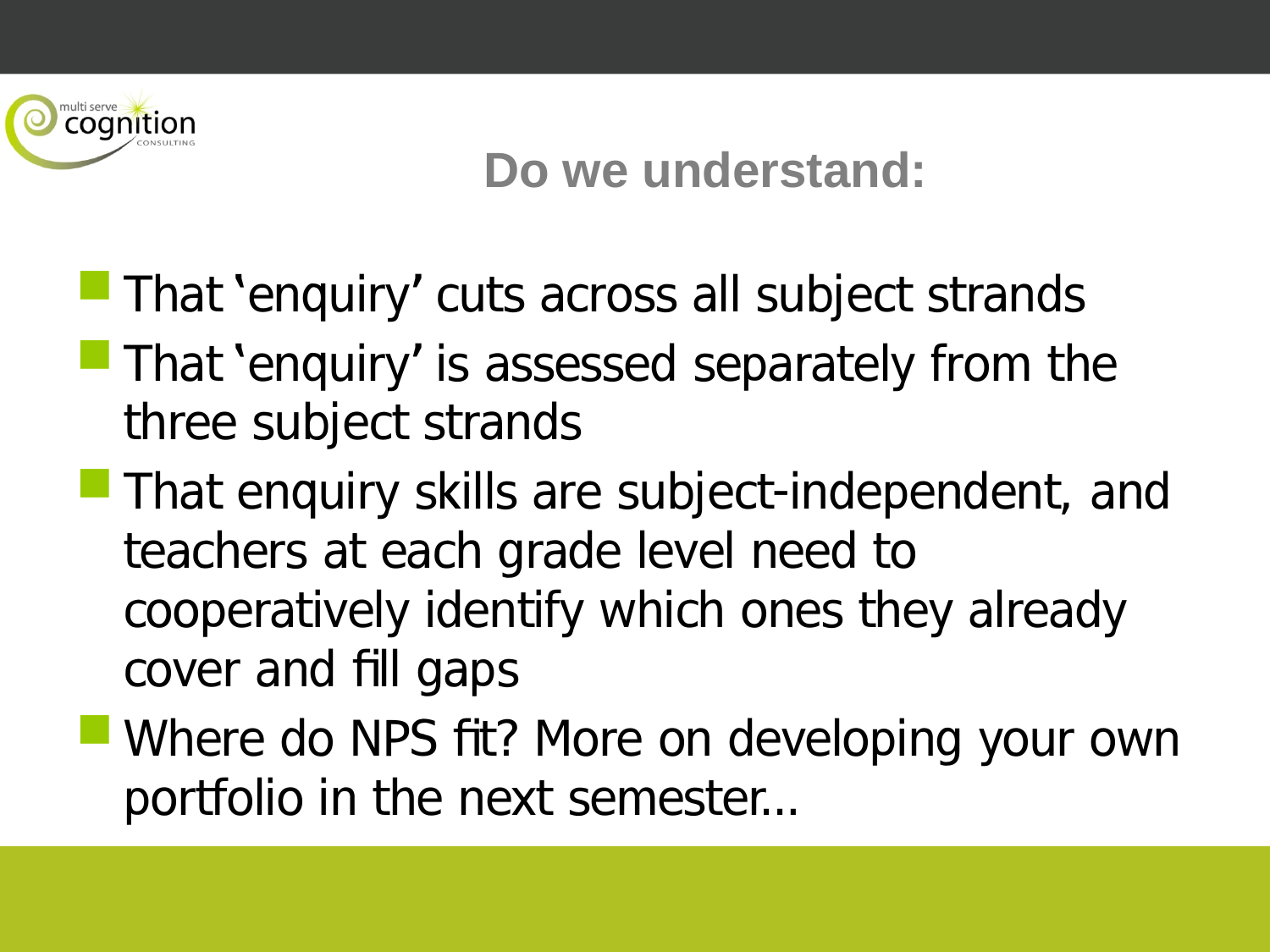

# Do we understand:
That ‘enquiry’ cuts across all subject strands
That ‘enquiry’ is assessed separately from the three subject strands
That enquiry skills are subject-independent, and teachers at each grade level need to cooperatively identify which ones they already cover and fill gaps
Where do NPS fit? More on developing your own portfolio in the next semester…